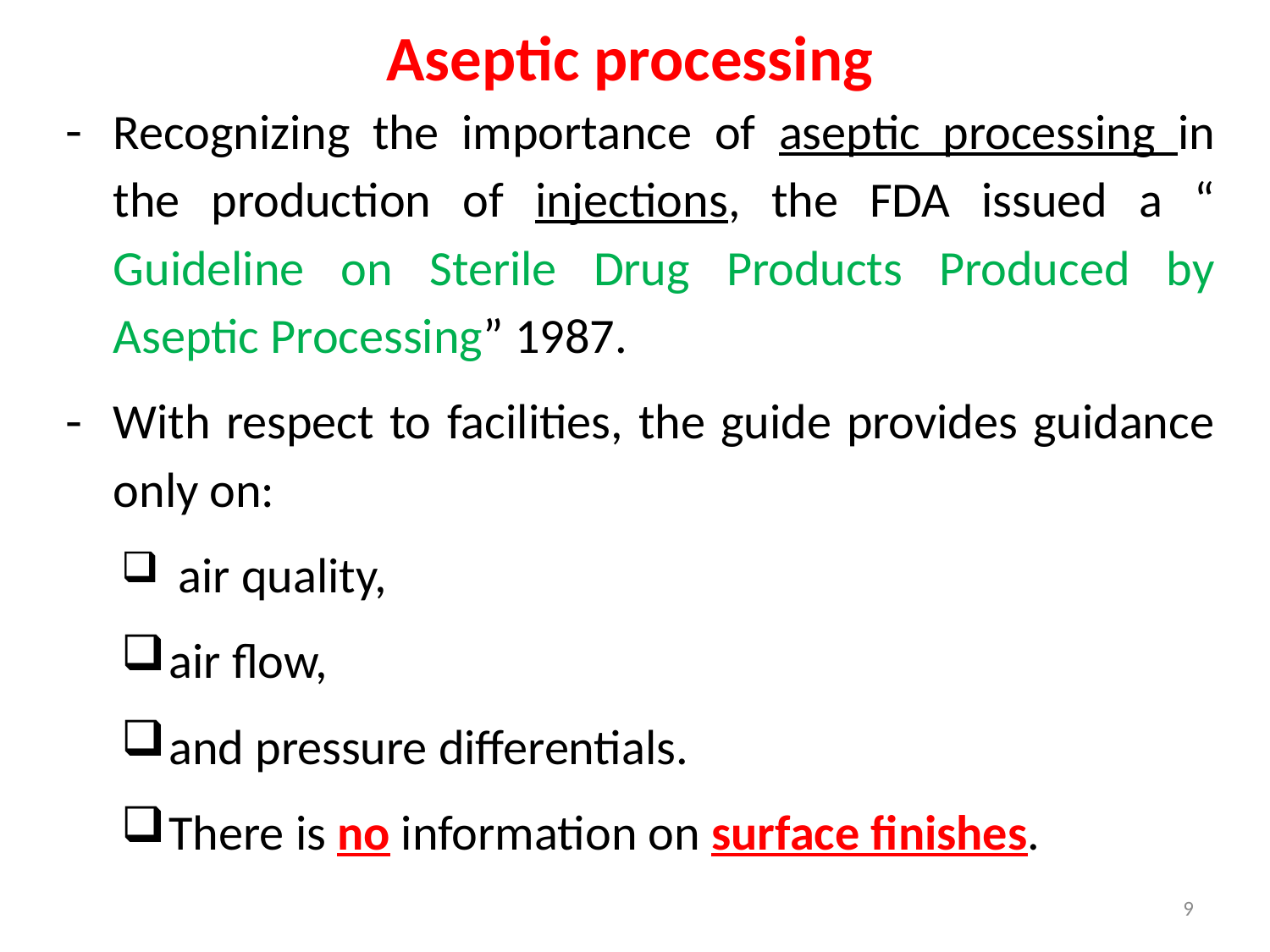

# Aseptic processing
Recognizing the importance of aseptic processing in the production of injections, the FDA issued a “ Guideline on Sterile Drug Products Produced by Aseptic Processing” 1987.
With respect to facilities, the guide provides guidance only on:
 air quality,
air flow,
and pressure differentials.
There is no information on surface finishes.
9